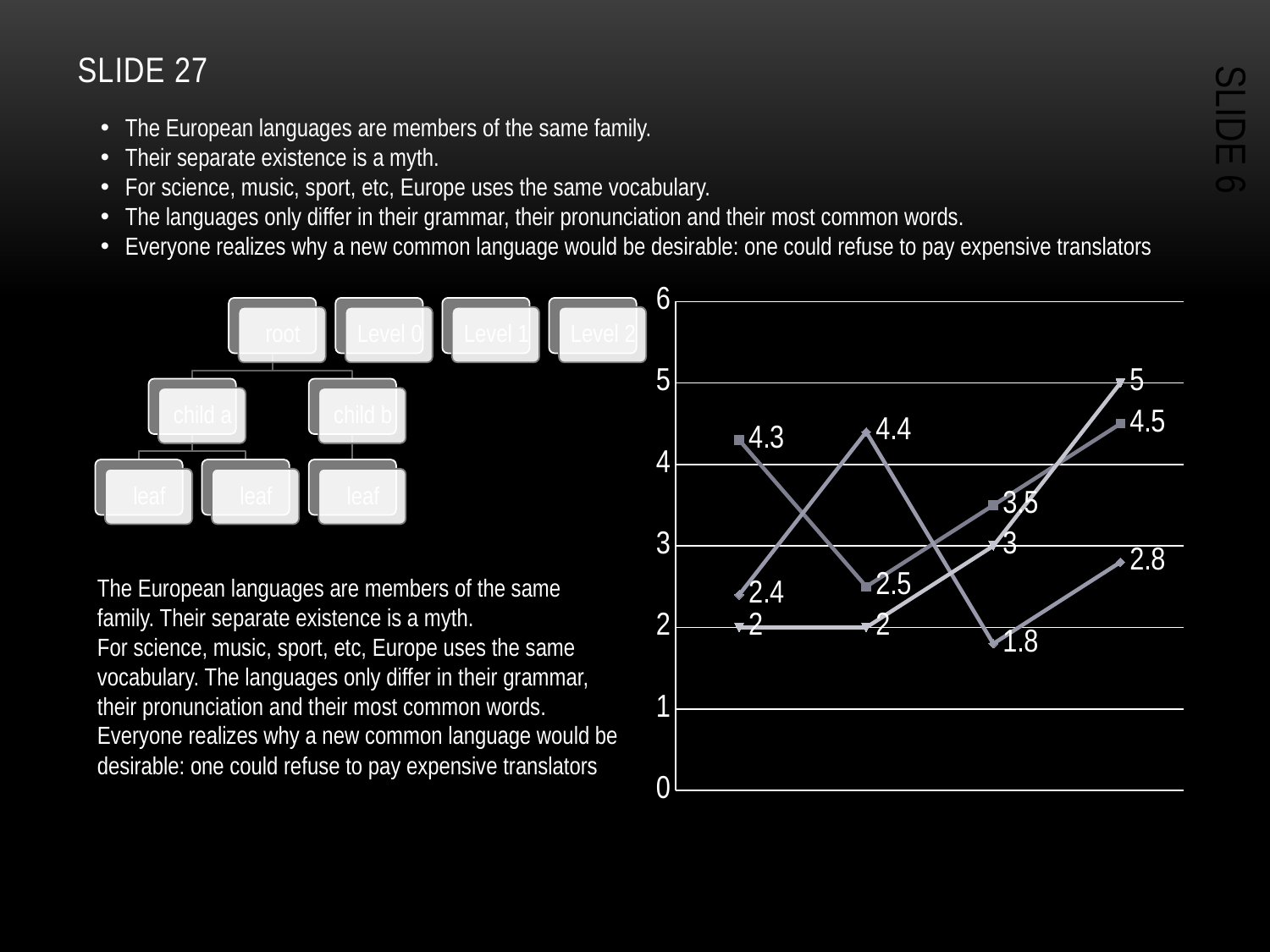

# Slide 27
Slide 6
The European languages are members of the same family.
Their separate existence is a myth.
For science, music, sport, etc, Europe uses the same vocabulary.
The languages only differ in their grammar, their pronunciation and their most common words.
Everyone realizes why a new common language would be desirable: one could refuse to pay expensive translators

### Chart

| Category | Datenreihe 1 | Datenreihe 2 | Datenreihe 3 |
|---|---|---|---|
| Kategorie 1 | 4.3 | 2.4 | 2.0 |
| Kategorie 2 | 2.5 | 4.4 | 2.0 |
| Kategorie 3 | 3.5 | 1.8 | 3.0 |
| Kategorie 4 | 4.5 | 2.8 | 5.0 |
root
child a
leaf
leaf
child b
leaf
Level 0
Level 1
Level 2
The European languages are members of the same family. Their separate existence is a myth.
For science, music, sport, etc, Europe uses the same vocabulary. The languages only differ in their grammar, their pronunciation and their most common words. Everyone realizes why a new common language would be desirable: one could refuse to pay expensive translators